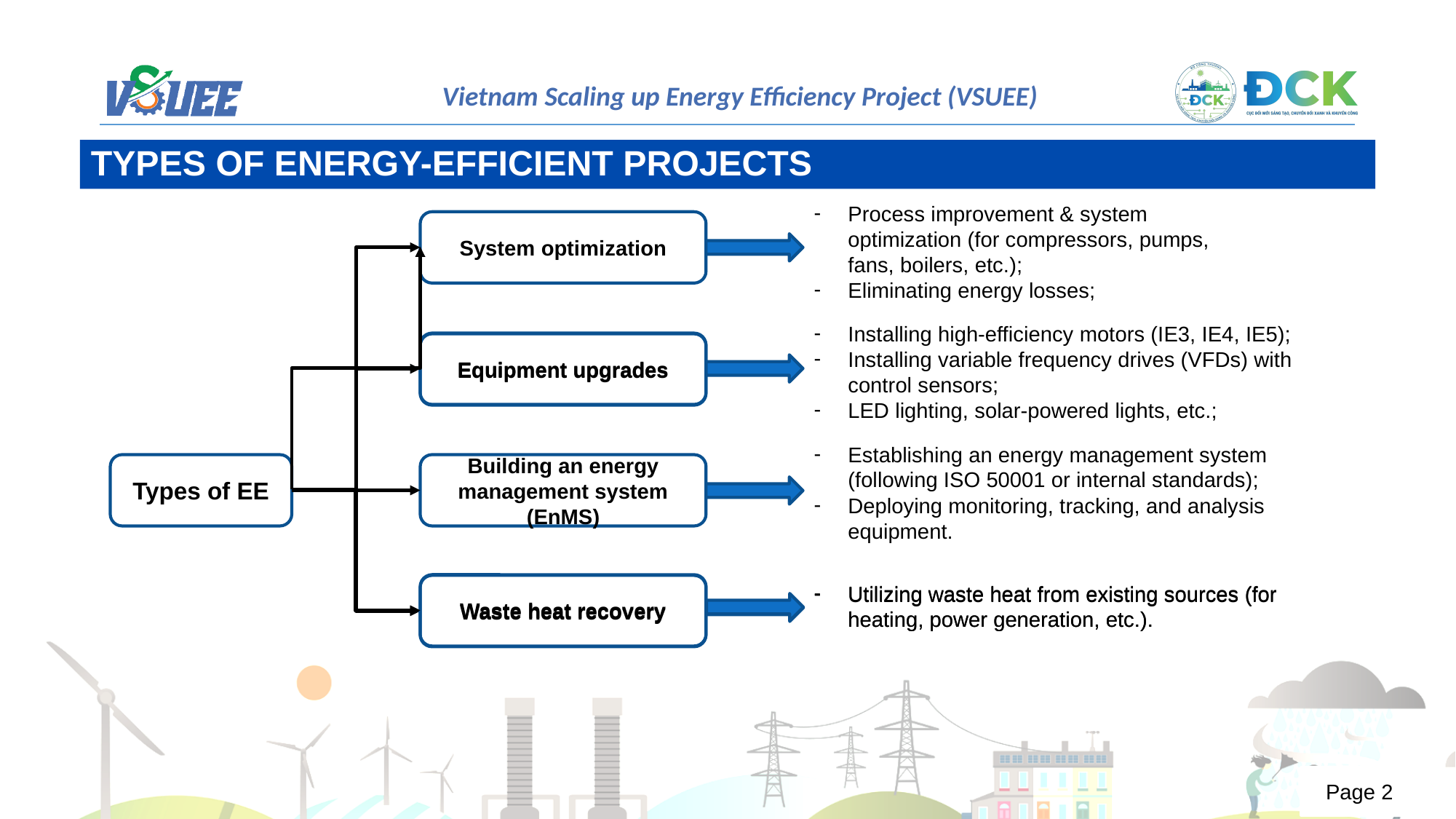

TYPES OF ENERGY-EFFICIENT PROJECTS
Process improvement & system optimization (for compressors, pumps, fans, boilers, etc.);
Eliminating energy losses;
System optimization

Installing high-efficiency motors (IE3, IE4, IE5);
Installing variable frequency drives (VFDs) with control sensors;
LED lighting, solar-powered lights, etc.;
Equipment upgrades
Equipment upgrades

Establishing an energy management system (following ISO 50001 or internal standards);
Deploying monitoring, tracking, and analysis equipment.
Types of EE
Building an energy management system (EnMS)

Waste heat recovery
Utilizing waste heat from existing sources (for heating, power generation, etc.).
Waste heat recovery
Utilizing waste heat from existing sources (for heating, power generation, etc.).

Page 2